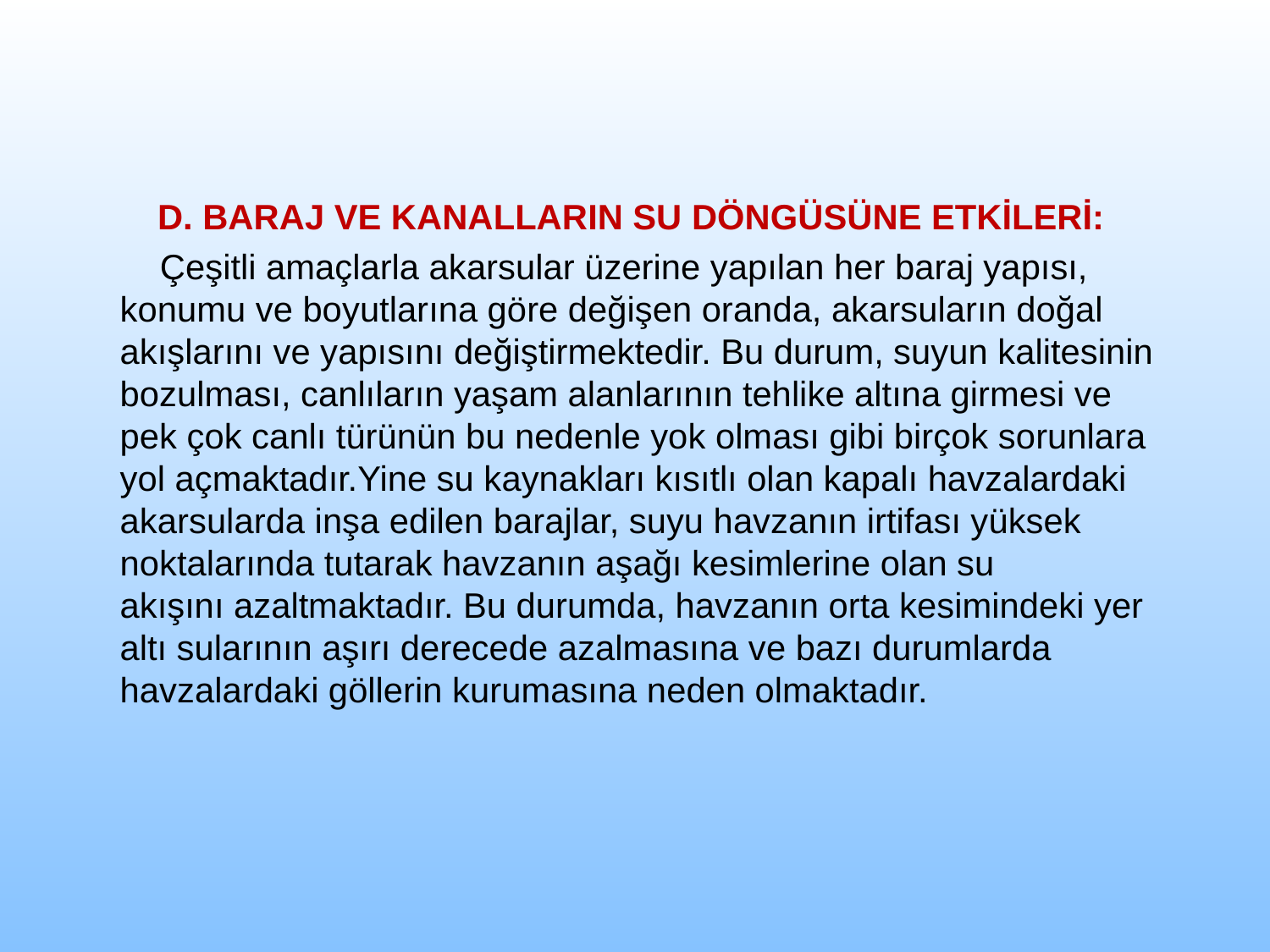

D. BARAJ VE KANALLARIN SU DÖNGÜSÜNE ETKİLERİ:
         Çeşitli amaçlarla akarsular üzerine yapılan her baraj yapısı, konumu ve boyutlarına göre değişen oranda, akarsuların doğal akışlarını ve yapısını değiştirmektedir. Bu durum, suyun kalitesinin bozulması, canlıların yaşam alanlarının tehlike altına girmesi ve pek çok canlı türünün bu nedenle yok olması gibi birçok sorunlara yol açmaktadır.Yine su kaynakları kısıtlı olan kapalı havzalardaki akarsularda inşa edilen barajlar, suyu havzanın irtifası yüksek noktalarında tutarak havzanın aşağı kesimlerine olan su akışını azaltmaktadır. Bu durumda, havzanın orta kesimindeki yer altı sularının aşırı derecede azalmasına ve bazı durumlarda havzalardaki göllerin kurumasına neden olmaktadır.